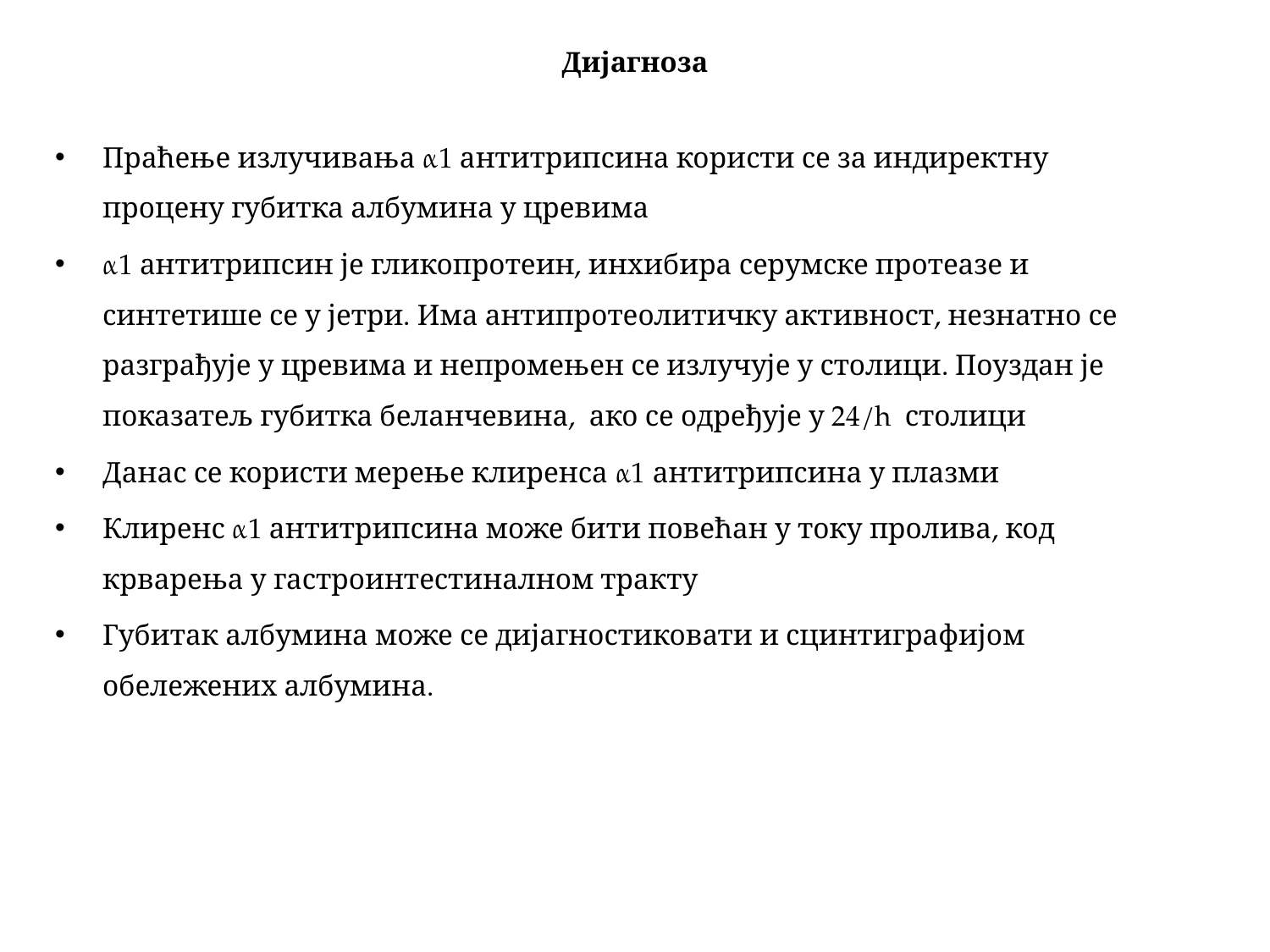

# Дијагноза
Праћење излучивања α1 антитрипсина користи се за индиректну процену губитка албумина у цревима
α1 антитрипсин је гликопротеин, инхибира серумске протеазе и  синтетише се у јетри. Има антипротеолитичку активност, незнатно се разграђује у цревима и непромењен се излучује у столици. Поуздан је показатељ губитка беланчевина,  ако се одређује у 24/h  столици
Данас се користи мерење клиренса α1 антитрипсина у плазми
Клиренс α1 антитрипсина може бити повећан у току пролива, код крварења у гастроинтестиналном тракту
Губитак албумина може се дијагностиковати и сцинтиграфијом обележених албумина.